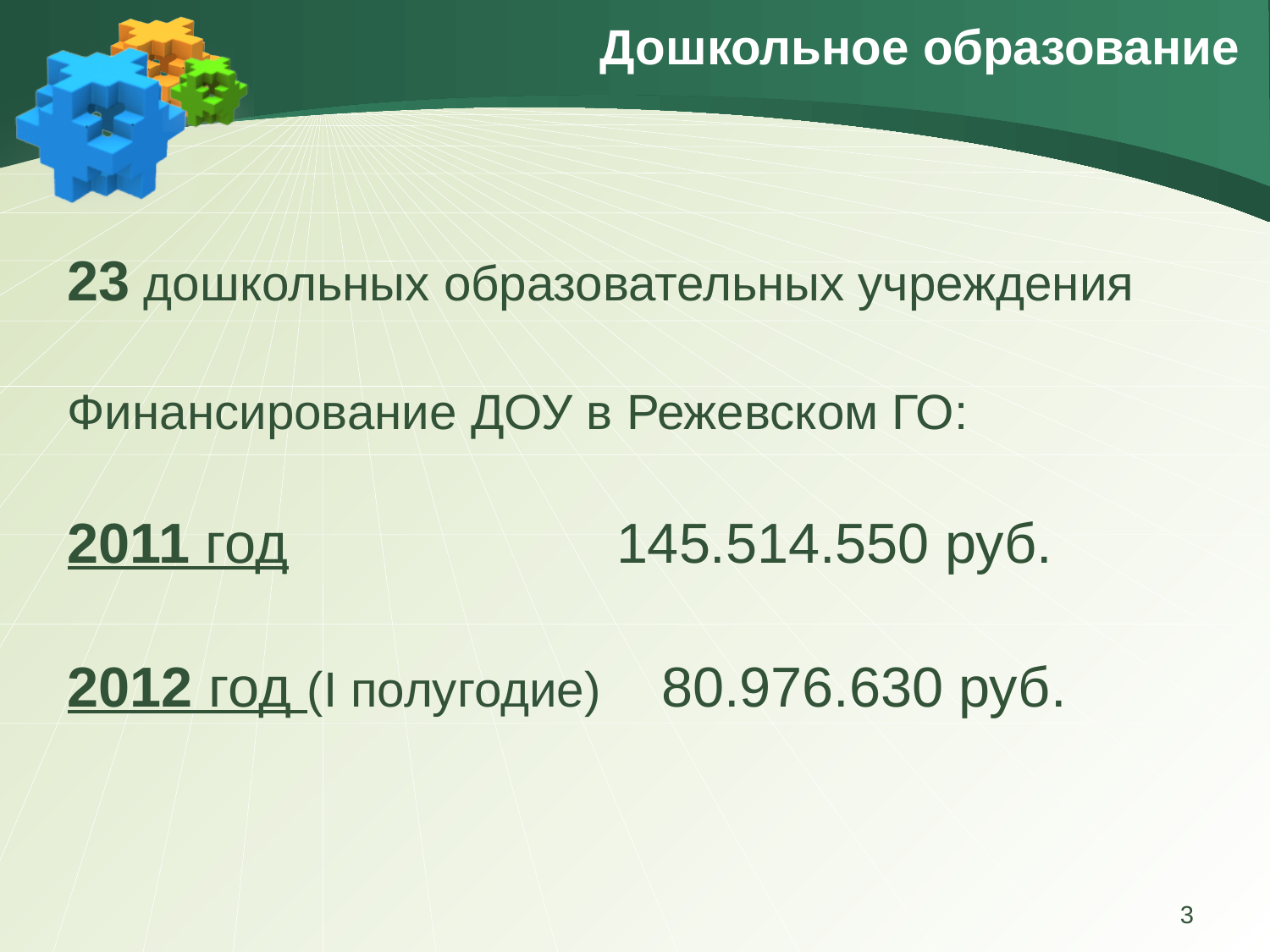

# Дошкольное образование

23 дошкольных образовательных учреждения

Финансирование ДОУ в Режевском ГО:

2011 год                     145.514.550 руб.

2012 год (I полугодие)    80.976.630 руб.
3